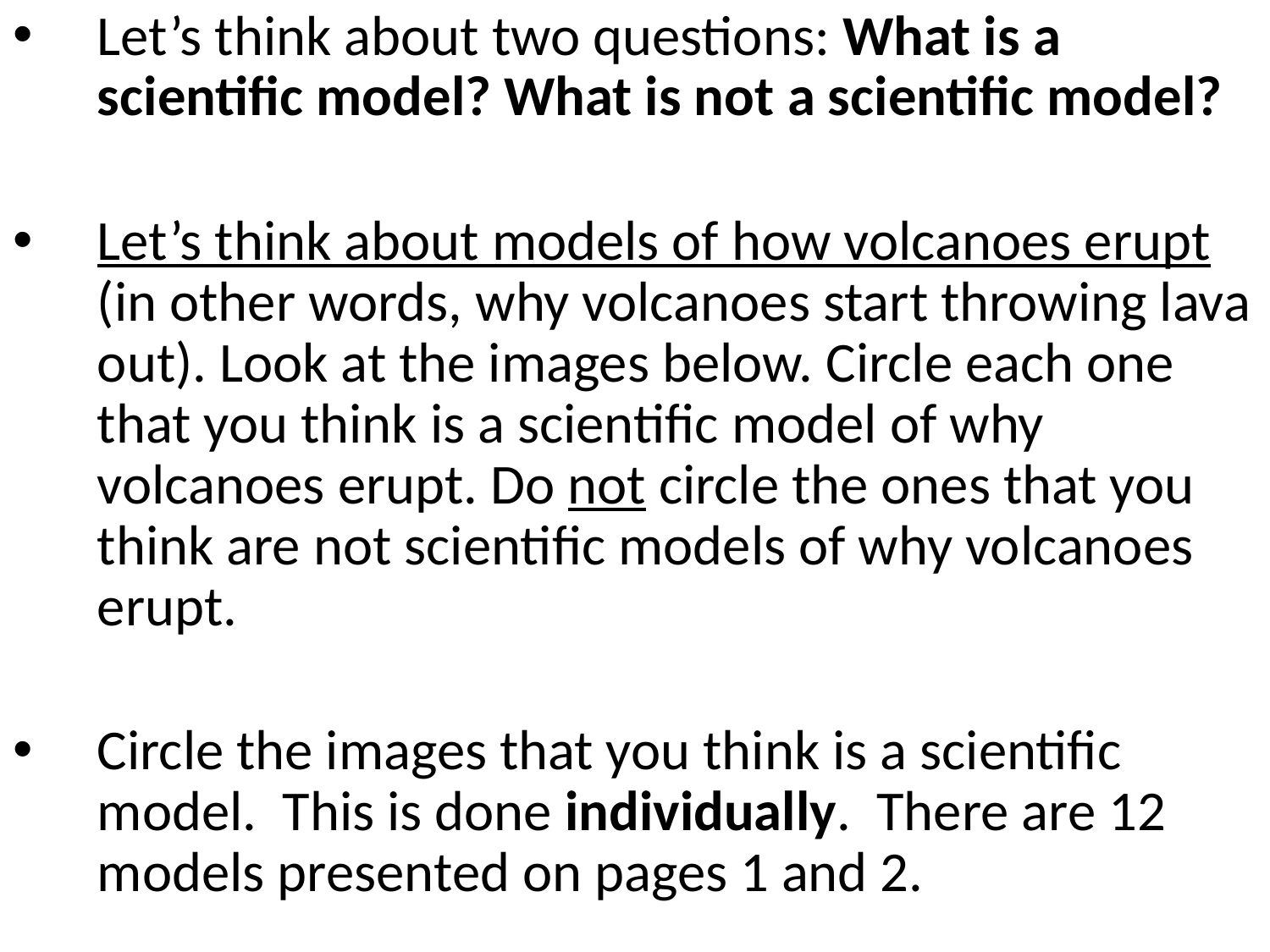

Let’s think about two questions: What is a scientific model? What is not a scientific model?

Let’s think about models of how volcanoes erupt (in other words, why volcanoes start throwing lava out). Look at the images below. Circle each one that you think is a scientific model of why volcanoes erupt. Do not circle the ones that you think are not scientific models of why volcanoes erupt.

Circle the images that you think is a scientific model.  This is done individually.  There are 12 models presented on pages 1 and 2.